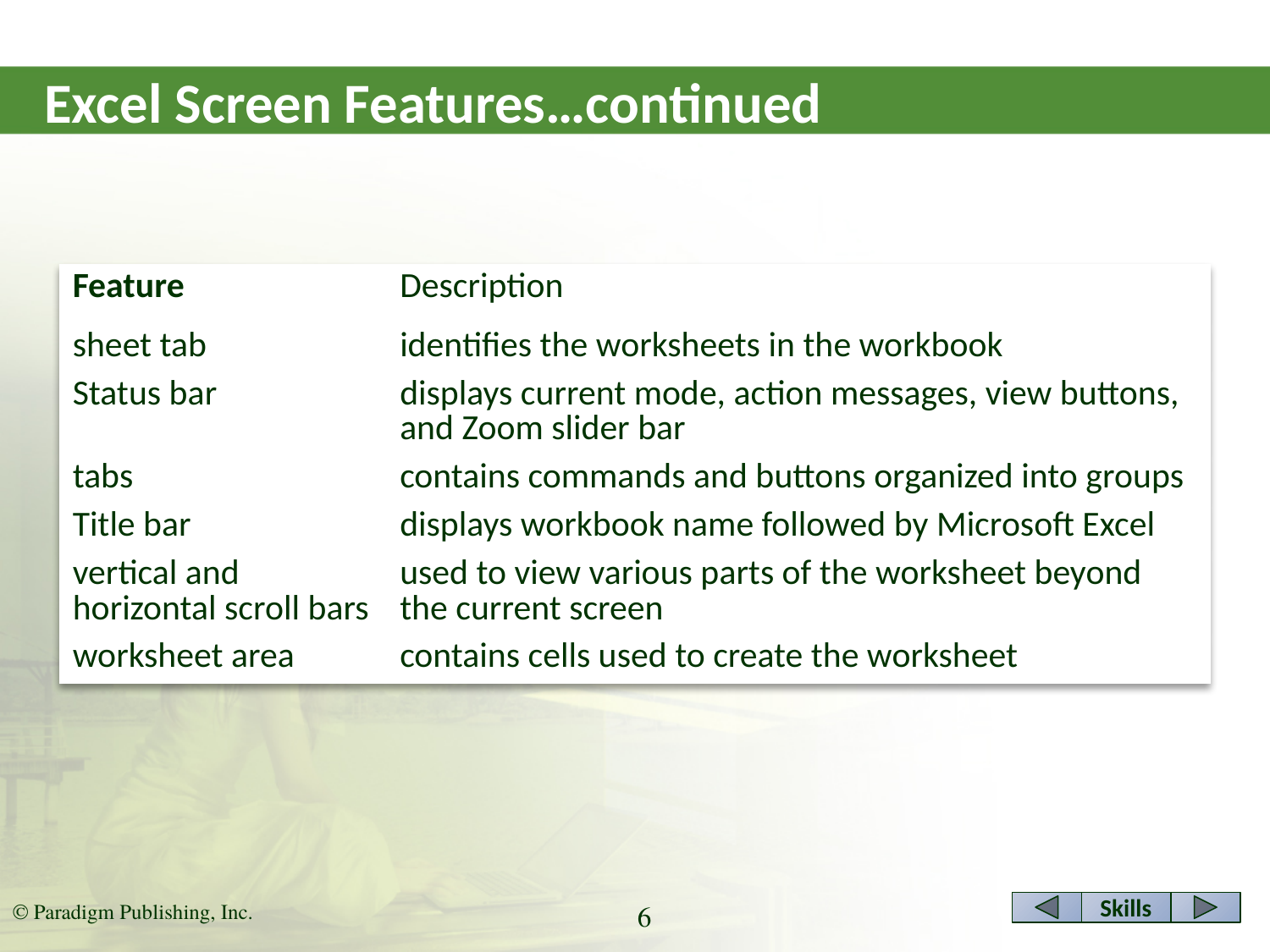

# Excel Screen Features…continued
| Feature | Description |
| --- | --- |
| sheet tab | identifies the worksheets in the workbook |
| Status bar | displays current mode, action messages, view buttons, and Zoom slider bar |
| tabs | contains commands and buttons organized into groups |
| Title bar | displays workbook name followed by Microsoft Excel |
| vertical and horizontal scroll bars | used to view various parts of the worksheet beyond the current screen |
| worksheet area | contains cells used to create the worksheet |